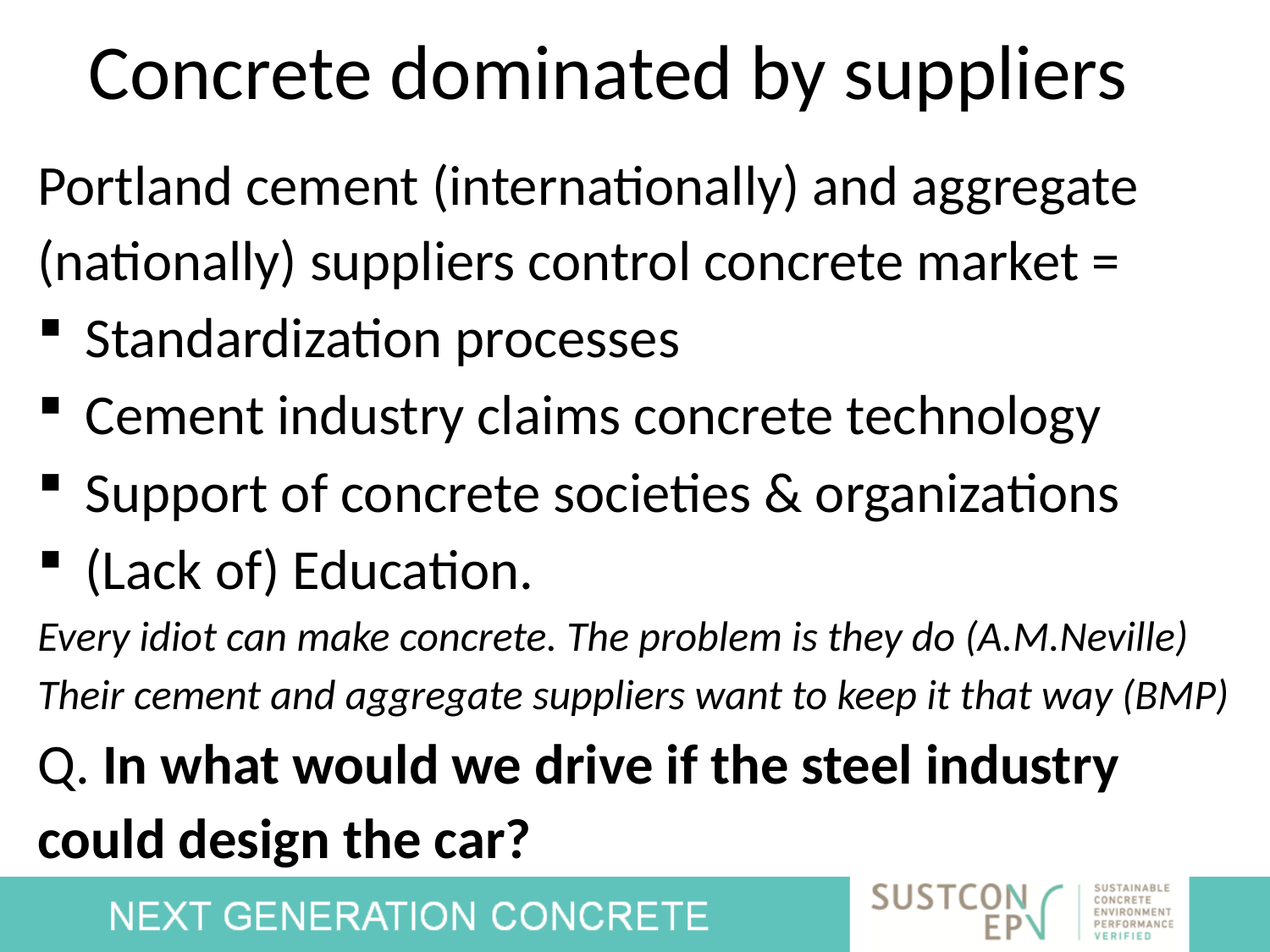

# Concrete dominated by suppliers
Portland cement (internationally) and aggregate (nationally) suppliers control concrete market =
Standardization processes
Cement industry claims concrete technology
Support of concrete societies & organizations
(Lack of) Education.
Every idiot can make concrete. The problem is they do (A.M.Neville)
Their cement and aggregate suppliers want to keep it that way (BMP)
Q. In what would we drive if the steel industry could design the car?